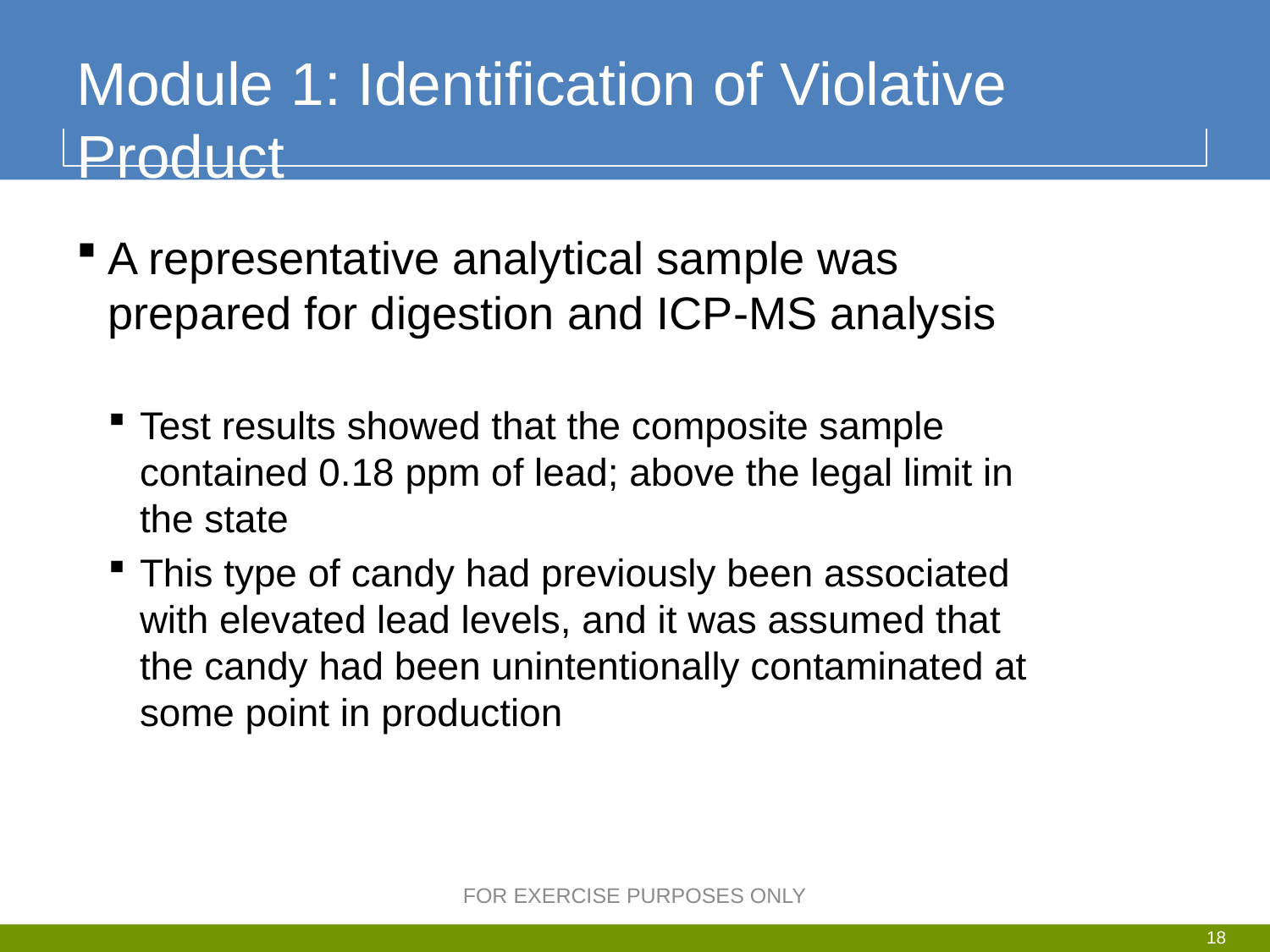

# Module 1: Identification of Violative Product
A representative analytical sample was prepared for digestion and ICP-MS analysis
Test results showed that the composite sample contained 0.18 ppm of lead; above the legal limit in the state
This type of candy had previously been associated with elevated lead levels, and it was assumed that the candy had been unintentionally contaminated at some point in production

FOR EXERCISE PURPOSES ONLY